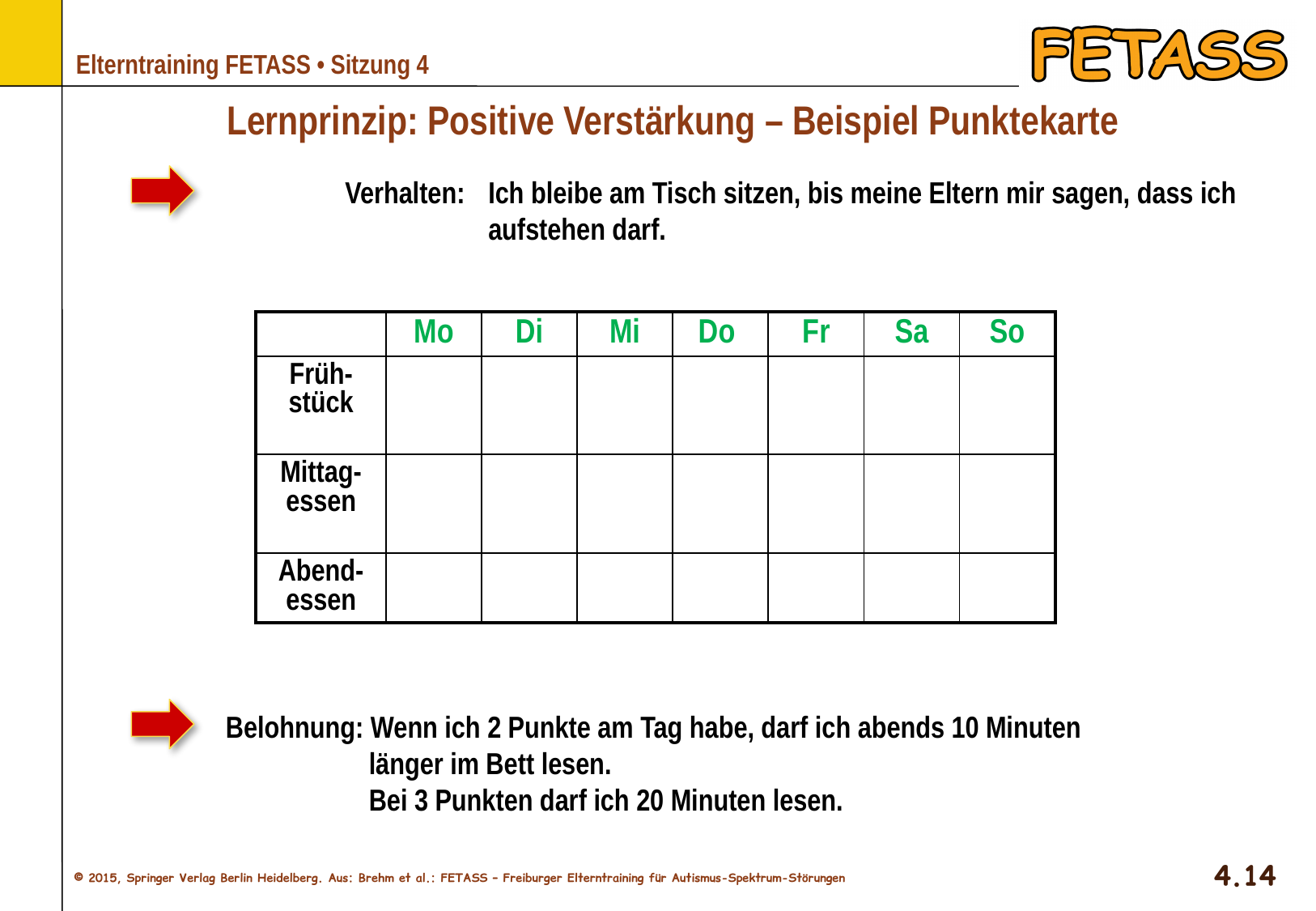

# Lernprinzip: Positive Verstärkung – Beispiel Punktekarte

Verhalten: 	Ich bleibe am Tisch sitzen, bis meine Eltern mir sagen, dass ich aufstehen darf.
|  | Mo | Di | Mi | Do | Fr | Sa | So |
| --- | --- | --- | --- | --- | --- | --- | --- |
| Früh-stück |  |  |  |  |  |  |  |
| Mittag-essen |  |  |  |  |  |  |  |
| Abend-essen |  |  |  |  |  |  |  |

Belohnung: Wenn ich 2 Punkte am Tag habe, darf ich abends 10 Minuten länger im Bett lesen.
Bei 3 Punkten darf ich 20 Minuten lesen.
4.14